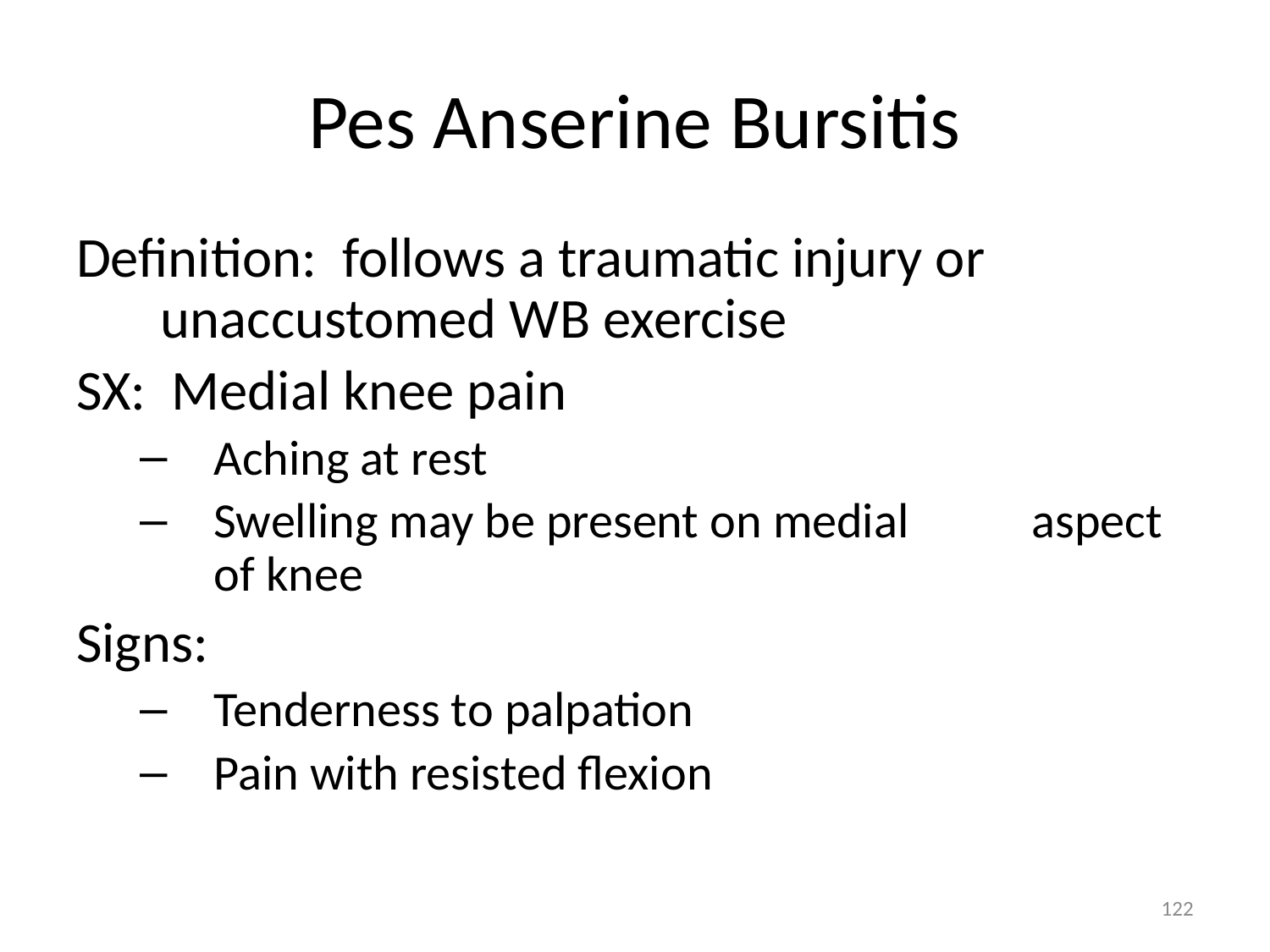

# Pes Anserine Bursitis
Definition:  follows a traumatic injury or unaccustomed WB exercise
SX:  Medial knee pain
Aching at rest
Swelling may be present on medial 	     aspect of knee
Signs:
Tenderness to palpation
Pain with resisted flexion
122